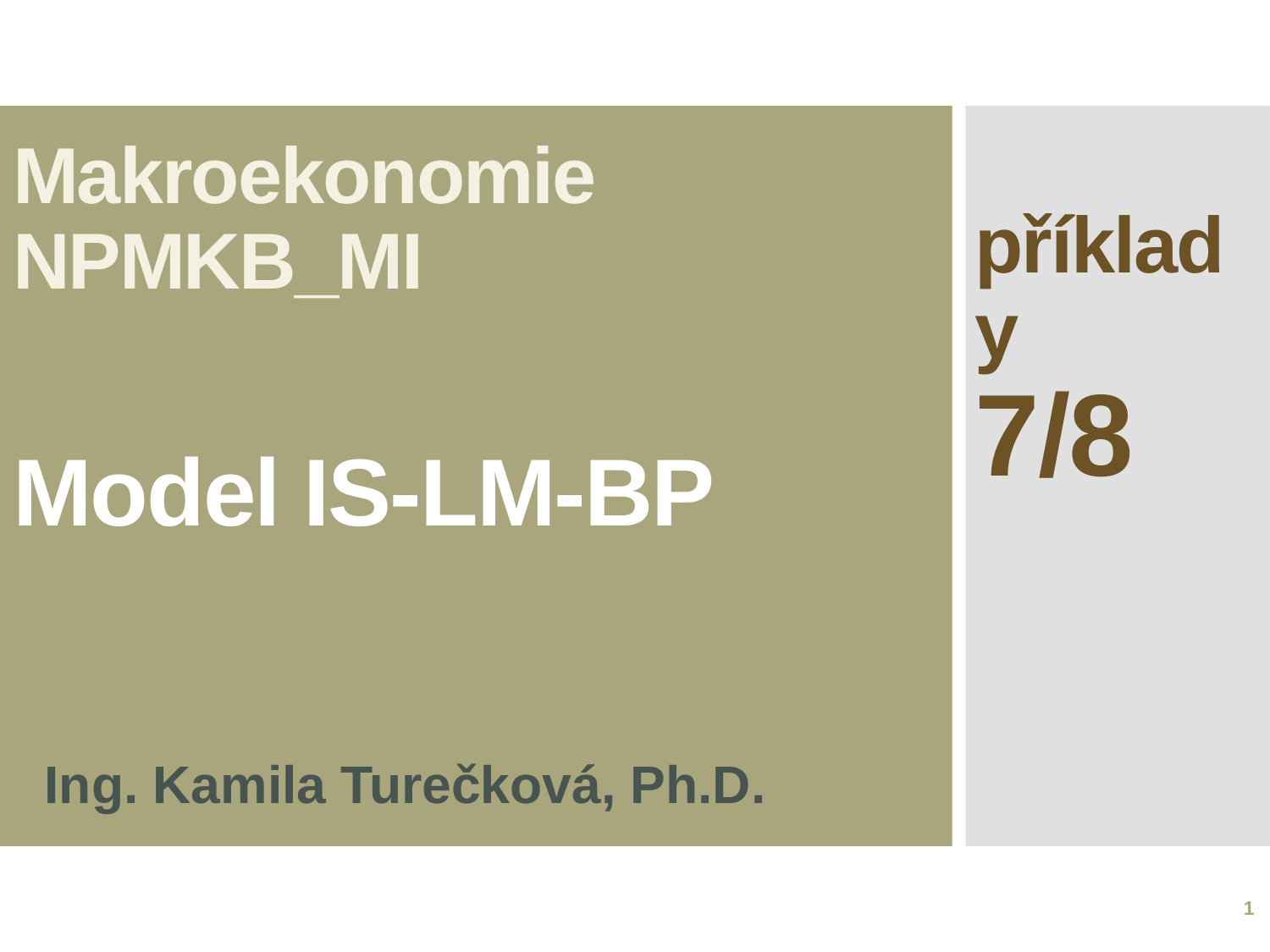

příklady
7/8
# Makroekonomie NPMKB_MI Model IS-LM-BP
Ing. Kamila Turečková, Ph.D.
1